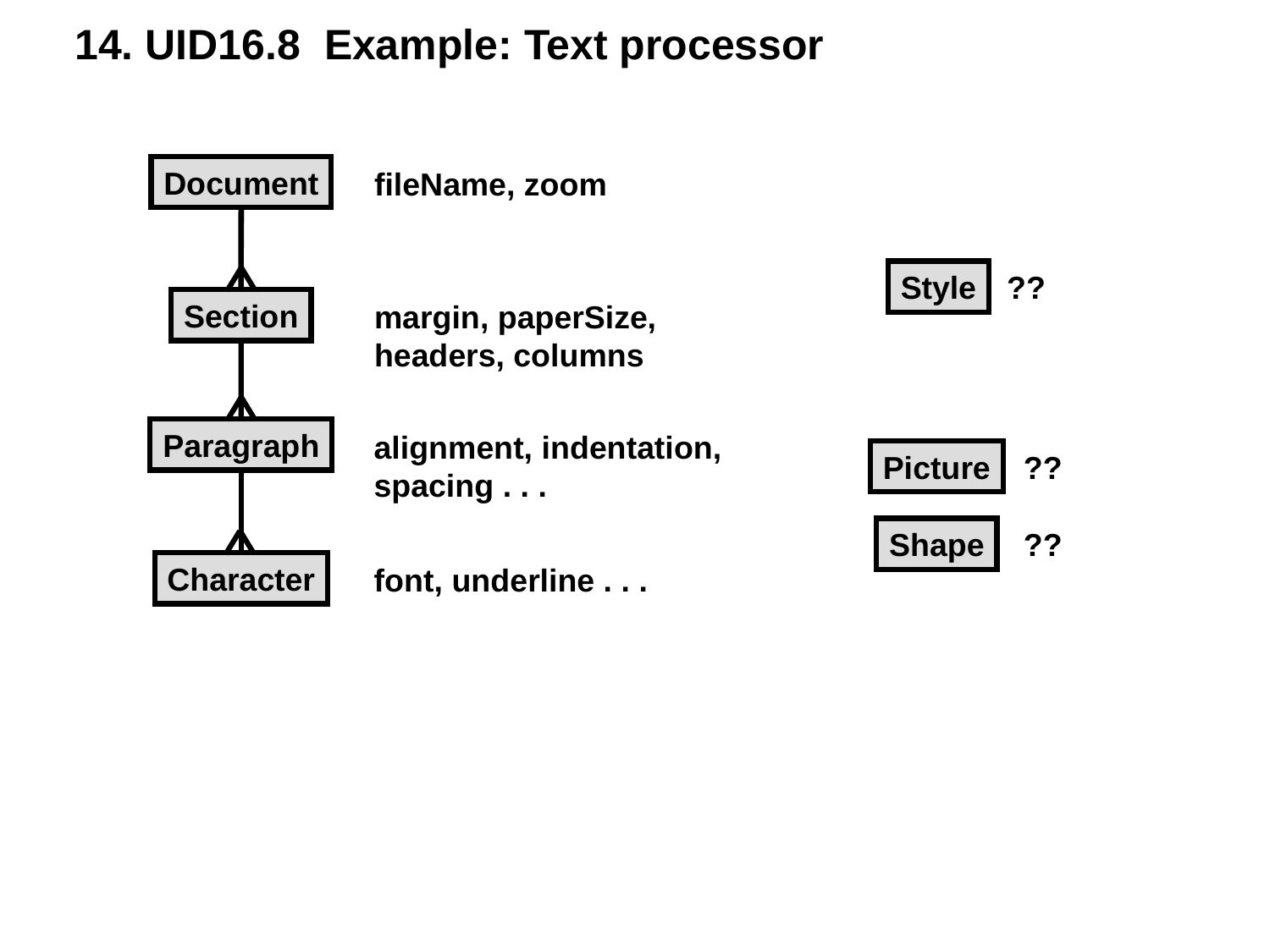

14. UID16.8  Example: Text processor
Document
fileName, zoom
font, underline . . .

Section
Style
??
Picture
??
Shape
??
margin, paperSize,
headers, columns

Paragraph
alignment, indentation,
spacing . . .

Character